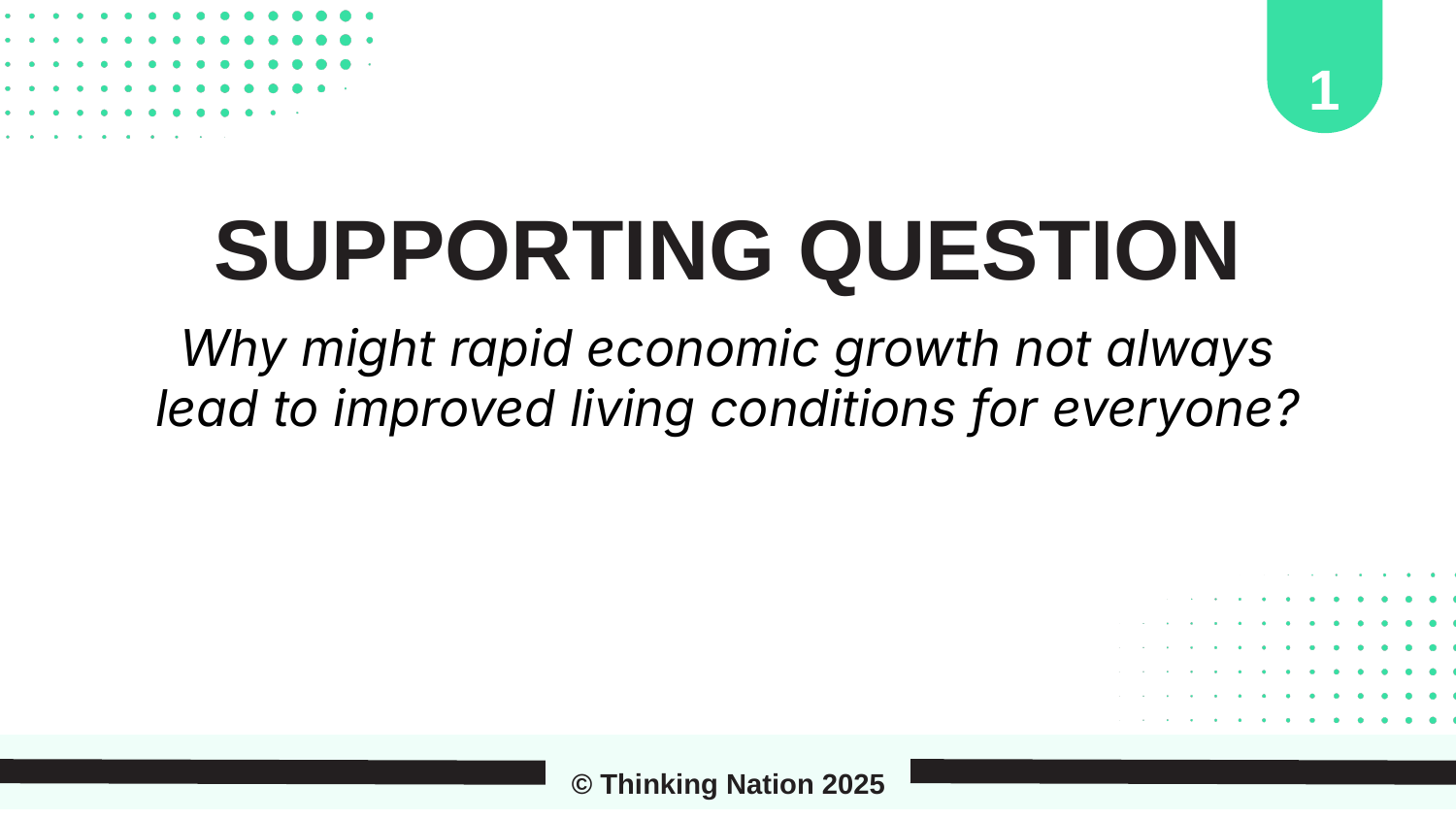

1
SUPPORTING QUESTION
Why might rapid economic growth not always lead to improved living conditions for everyone?

© Thinking Nation 2025